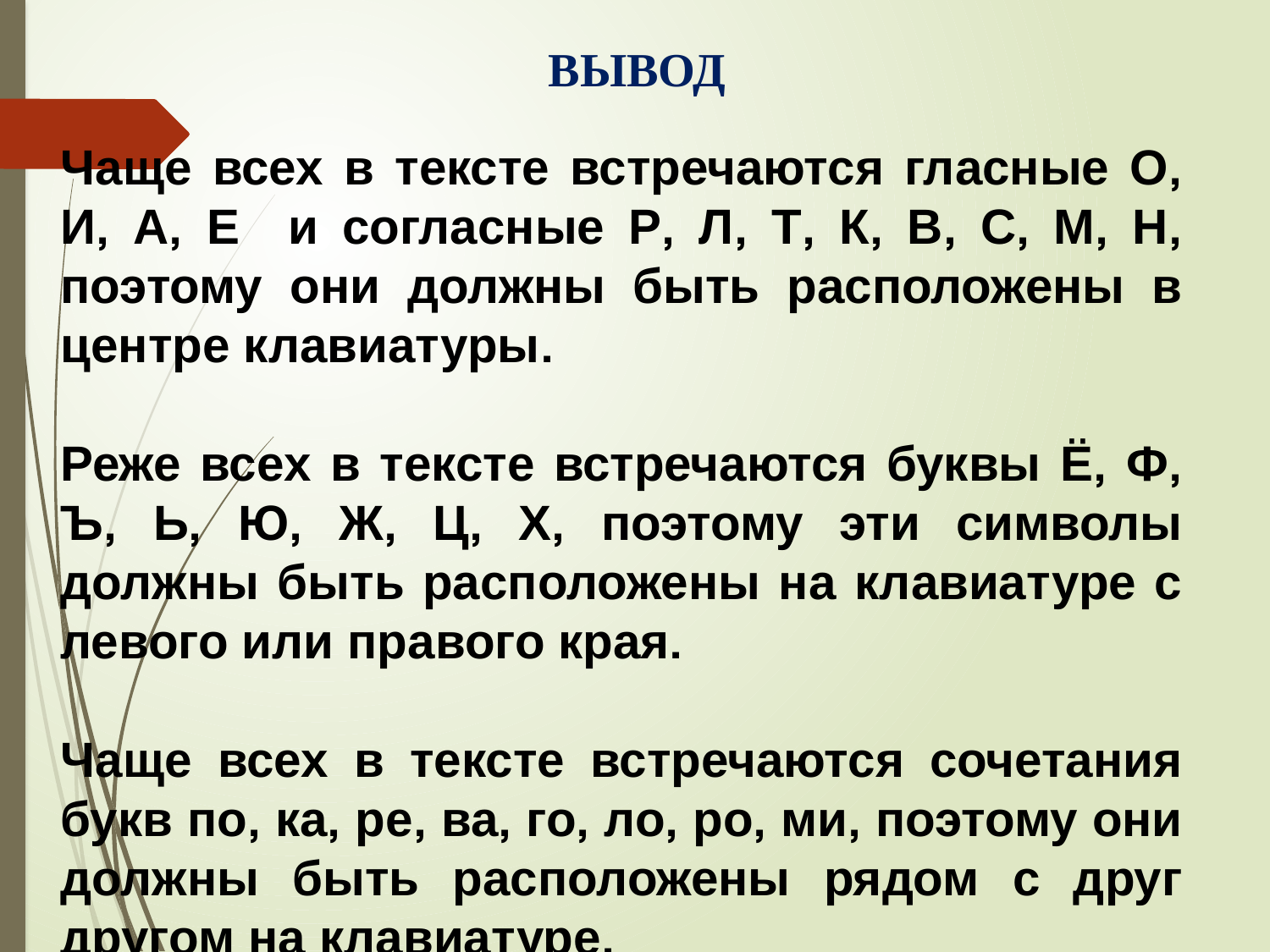

Вывод
Чаще всех в тексте встречаются гласные О, И, А, Е  и согласные Р, Л, Т, К, В, С, М, Н, поэтому они должны быть расположены в центре клавиатуры.

Реже всех в тексте встречаются буквы Ё, Ф, Ъ, Ь, Ю, Ж, Ц, Х, поэтому эти символы должны быть расположены на клавиатуре с левого или правого края.

Чаще всех в тексте встречаются сочетания букв по, ка, ре, ва, го, ло, ро, ми, поэтому они должны быть расположены рядом с друг другом на клавиатуре.